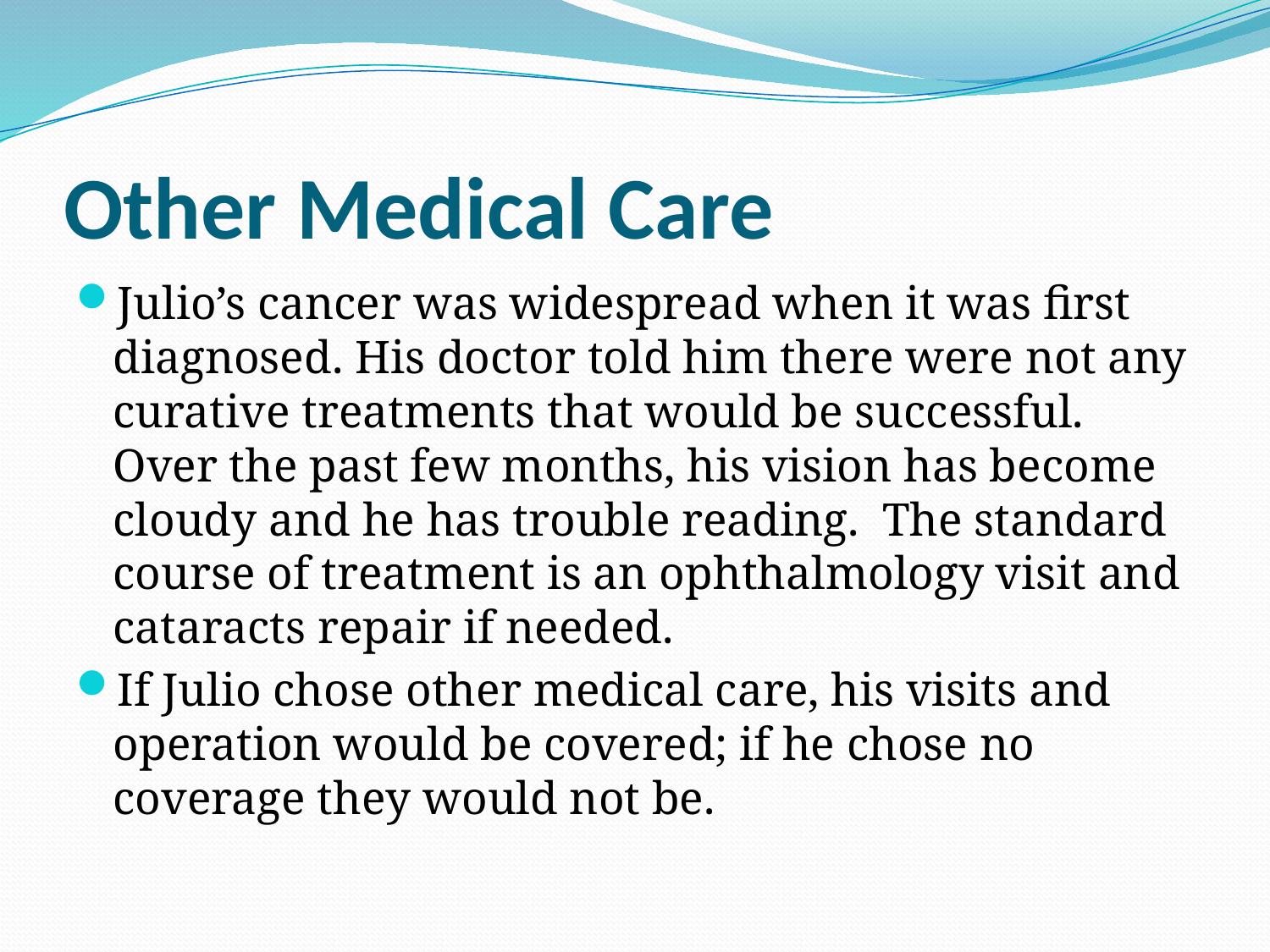

# Other Medical Care
Julio’s cancer was widespread when it was first diagnosed. His doctor told him there were not any curative treatments that would be successful. Over the past few months, his vision has become cloudy and he has trouble reading.  The standard course of treatment is an ophthalmology visit and cataracts repair if needed.
If Julio chose other medical care, his visits and operation would be covered; if he chose no coverage they would not be.